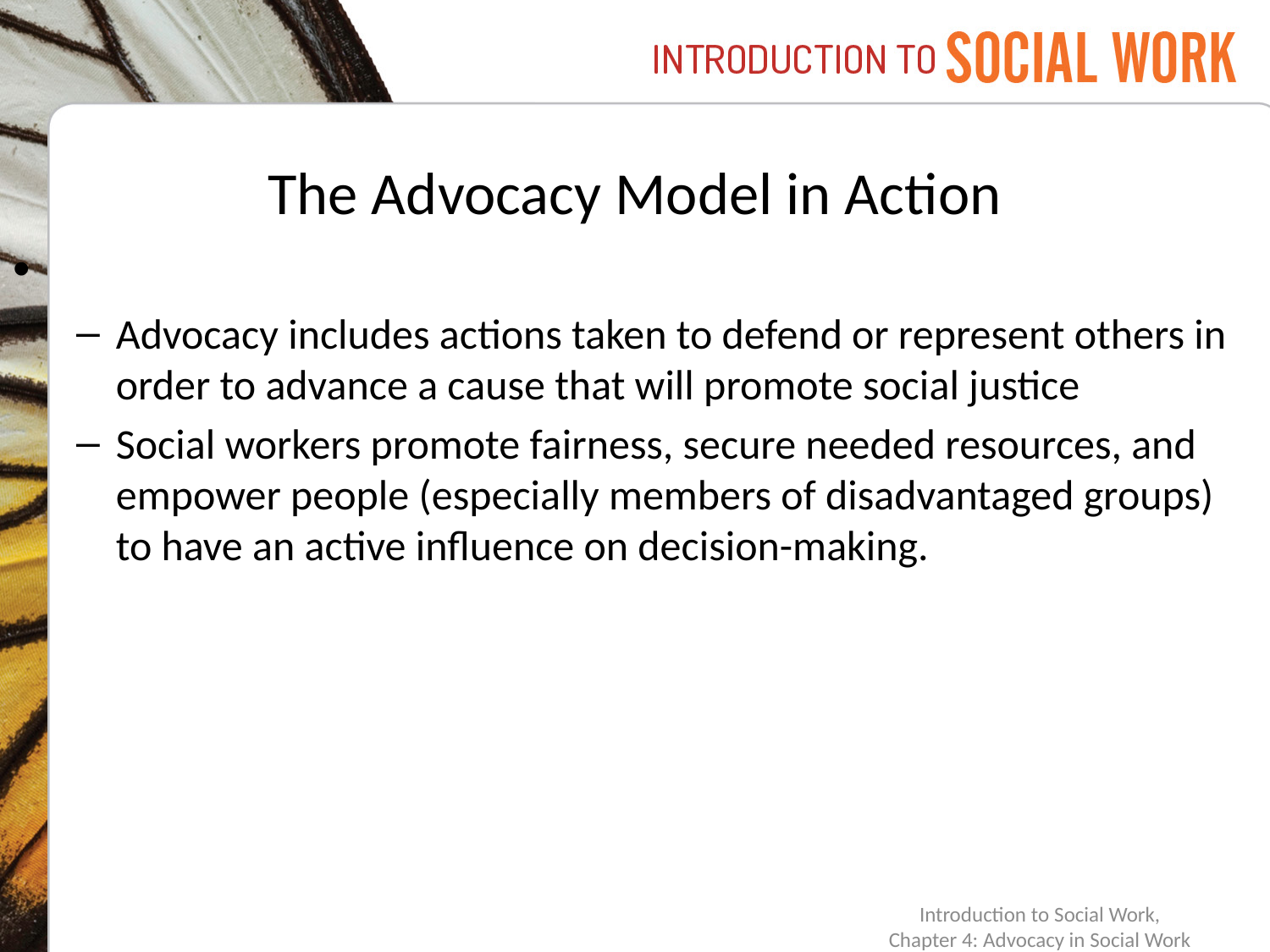

# The Advocacy Model in Action

Advocacy includes actions taken to defend or represent others in order to advance a cause that will promote social justice
Social workers promote fairness, secure needed resources, and empower people (especially members of disadvantaged groups) to have an active influence on decision-making.

Introduction to Social Work,
Chapter 4: Advocacy in Social Work